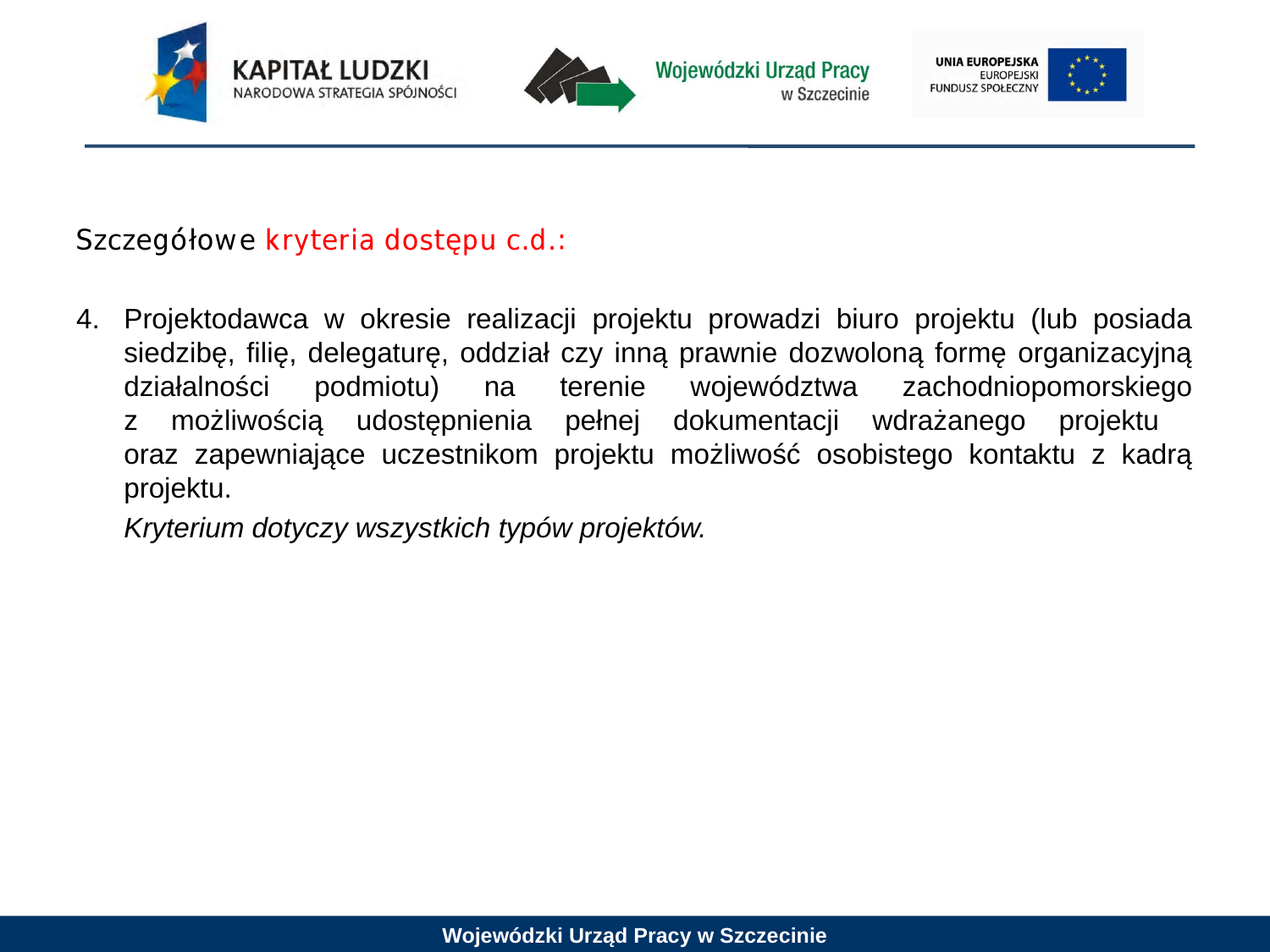

Szczegółowe kryteria dostępu c.d.:

Projektodawca w okresie realizacji projektu prowadzi biuro projektu (lub posiada siedzibę, filię, delegaturę, oddział czy inną prawnie dozwoloną formę organizacyjną działalności podmiotu) na terenie województwa zachodniopomorskiego
z możliwością udostępnienia pełnej dokumentacji wdrażanego projektu
oraz zapewniające uczestnikom projektu możliwość osobistego kontaktu z kadrą projektu.
	Kryterium dotyczy wszystkich typów projektów.